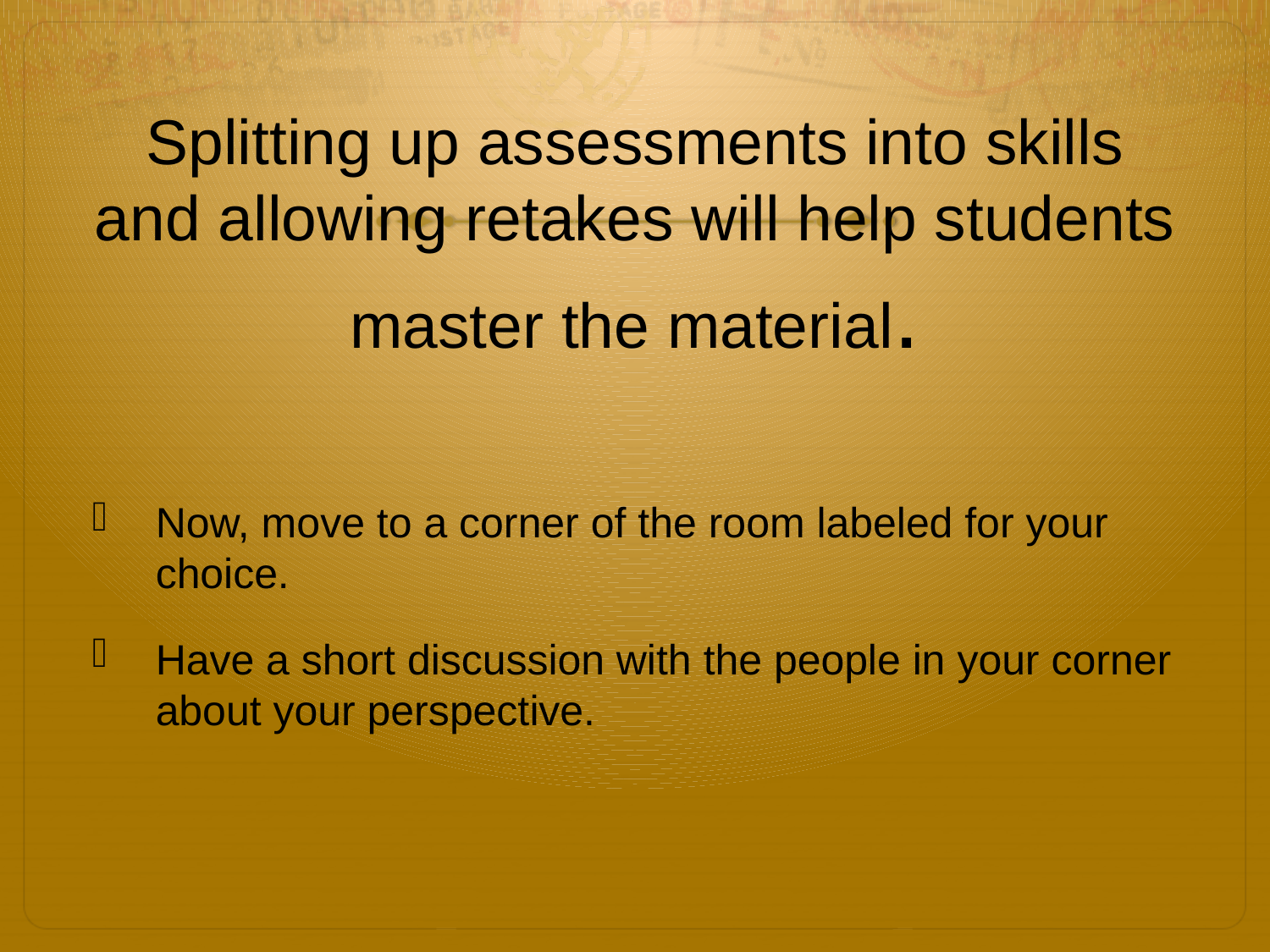

# Splitting up assessments into skills and allowing retakes will help students master the material.
Now, move to a corner of the room labeled for your choice.
Have a short discussion with the people in your corner about your perspective.